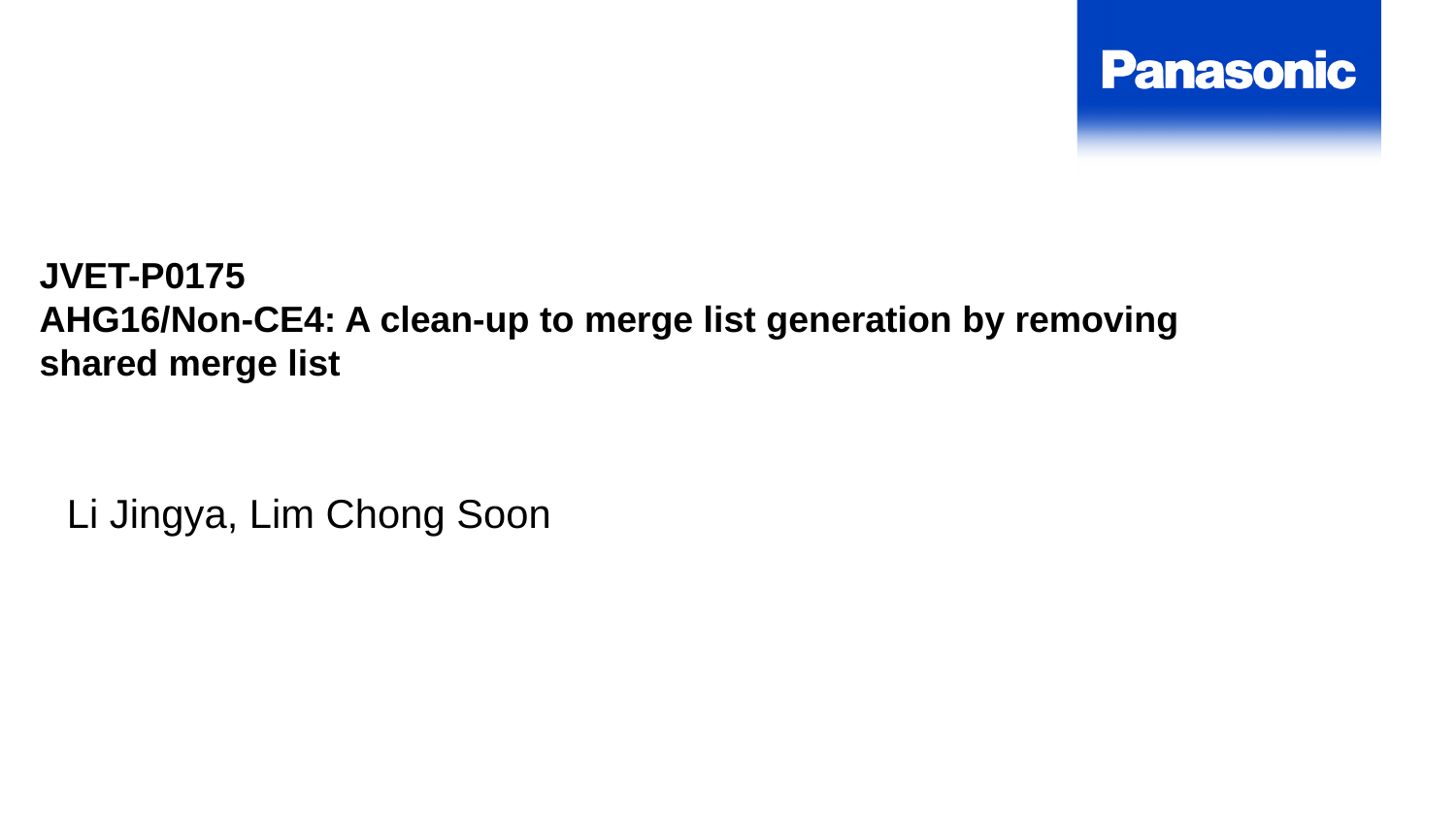

JVET-P0175
AHG16/Non-CE4: A clean-up to merge list generation by removing shared merge list
Li Jingya, Lim Chong Soon